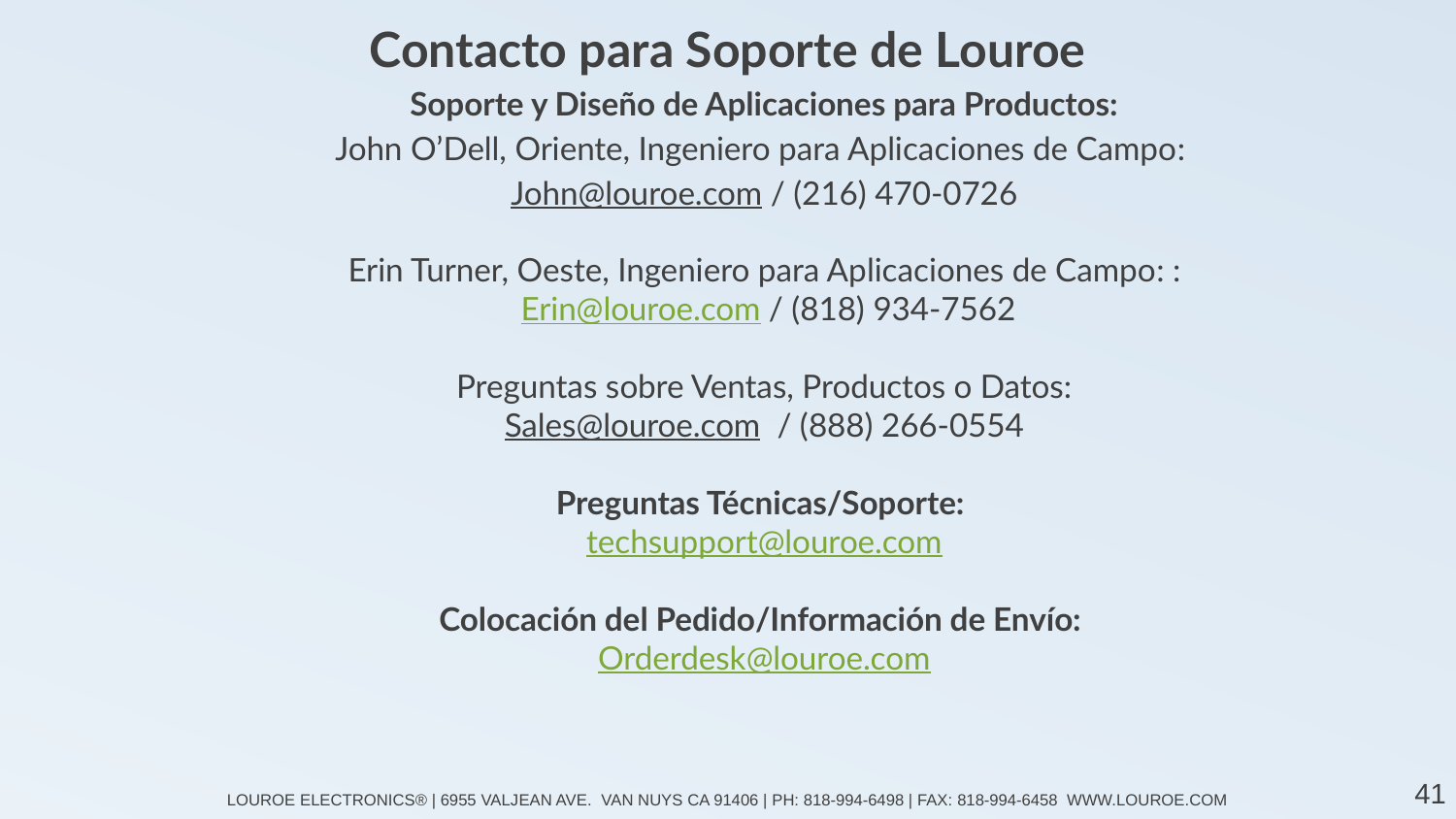

Contacto para Soporte de Louroe
Soporte y Diseño de Aplicaciones para Productos:
John O’Dell, Oriente, Ingeniero para Aplicaciones de Campo:
John@louroe.com / (216) 470-0726

Erin Turner, Oeste, Ingeniero para Aplicaciones de Campo: :
 Erin@louroe.com / (818) 934-7562

Preguntas sobre Ventas, Productos o Datos:
Sales@louroe.com  / (888) 266-0554

Preguntas Técnicas/Soporte:
techsupport@louroe.com

Colocación del Pedido/Información de Envío:
Orderdesk@louroe.com

41
LOUROE ELECTRONICS® | 6955 VALJEAN AVE.  VAN NUYS CA 91406 | PH: 818-994-6498 | FAX: 818-994-6458  WWW.LOUROE.COM